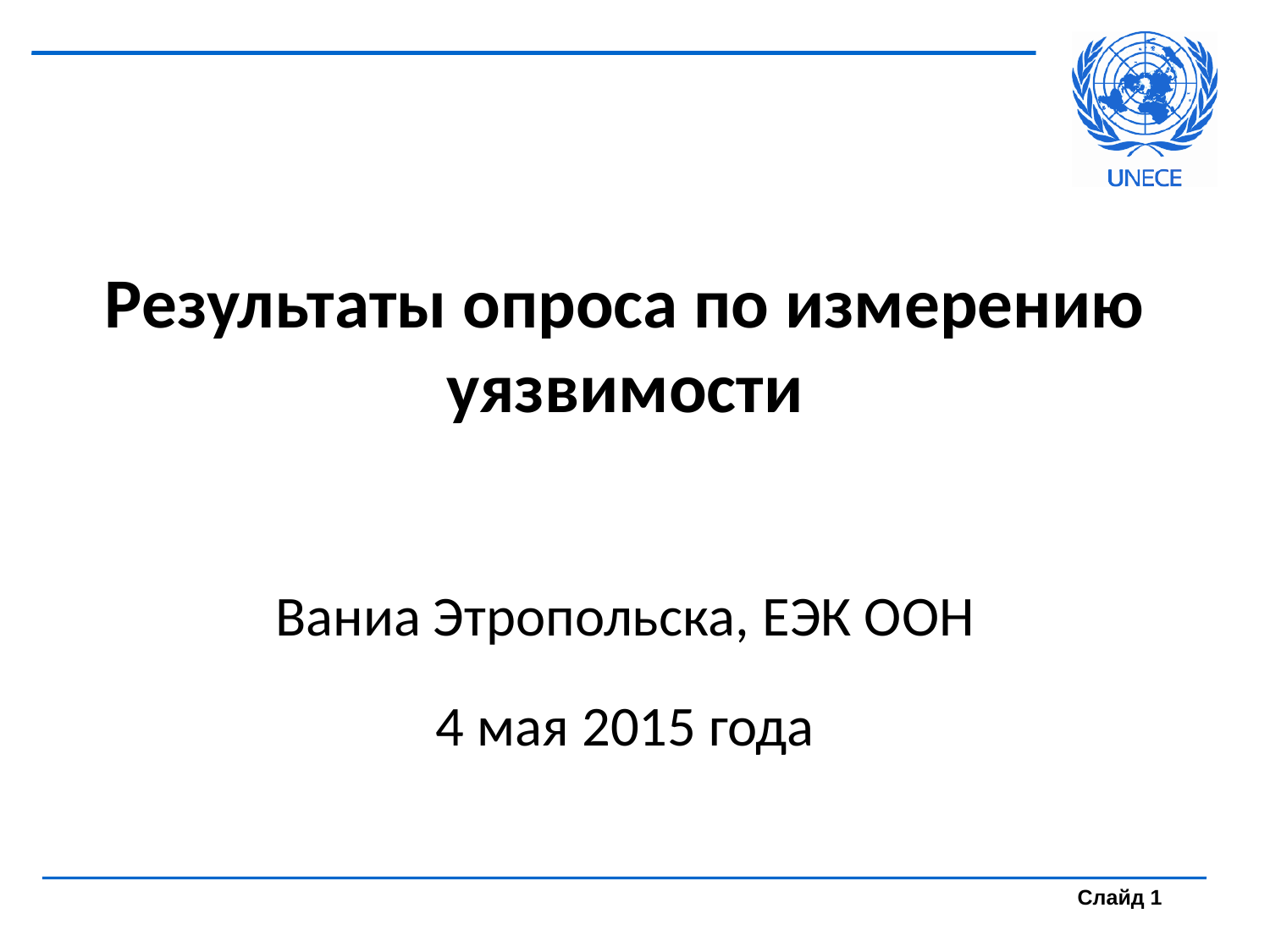

Результаты опроса по измерению уязвимости

Ваниа Этропольска, ЕЭК ООН
4 мая 2015 года